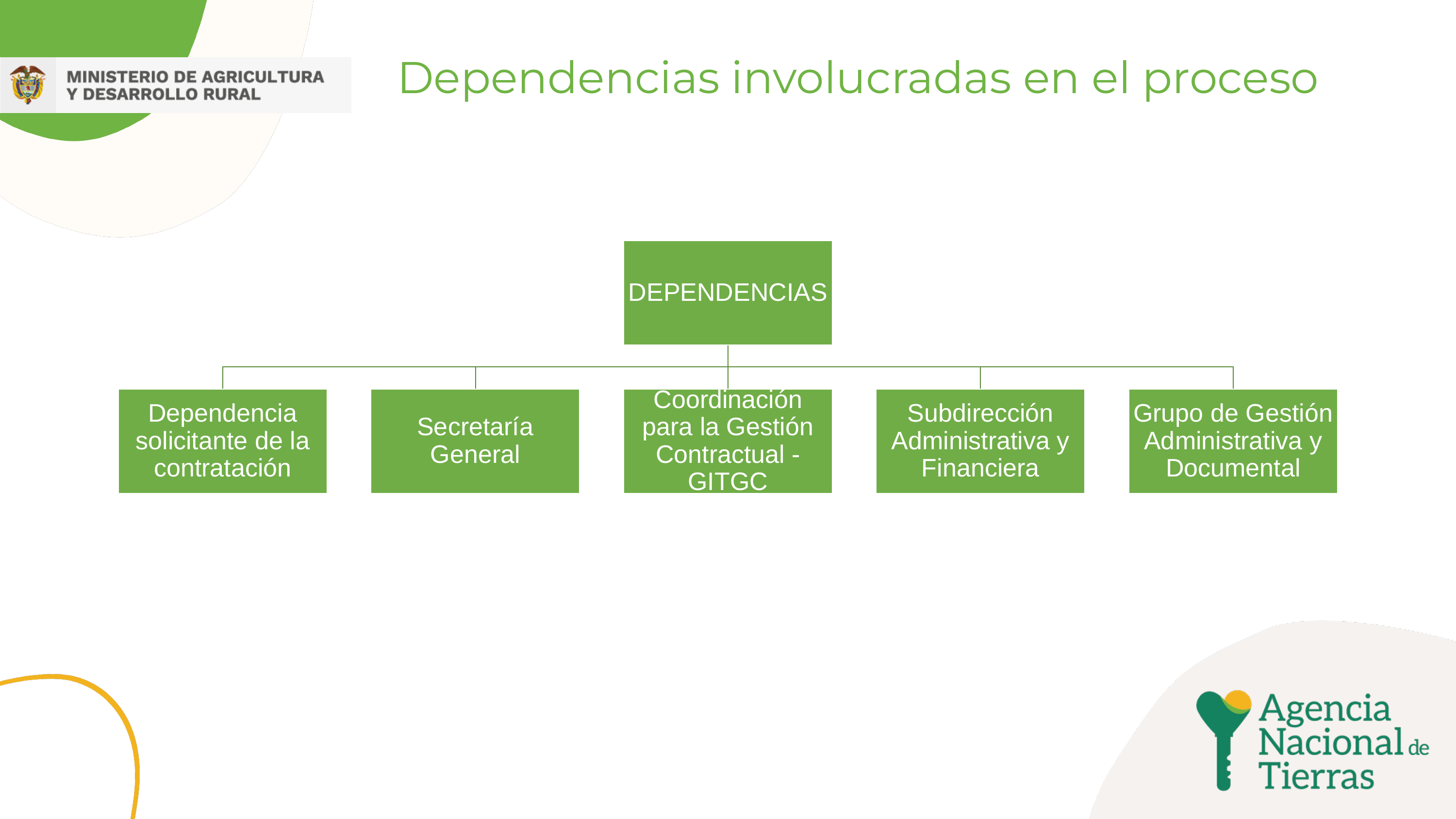

# Dependencias involucradas en el proceso
DEPENDENCIAS
Dependencia solicitante de la contratación
Secretaría General
Coordinación para la Gestión Contractual - GITGC
Subdirección Administrativa y Financiera
Grupo de Gestión Administrativa y Documental